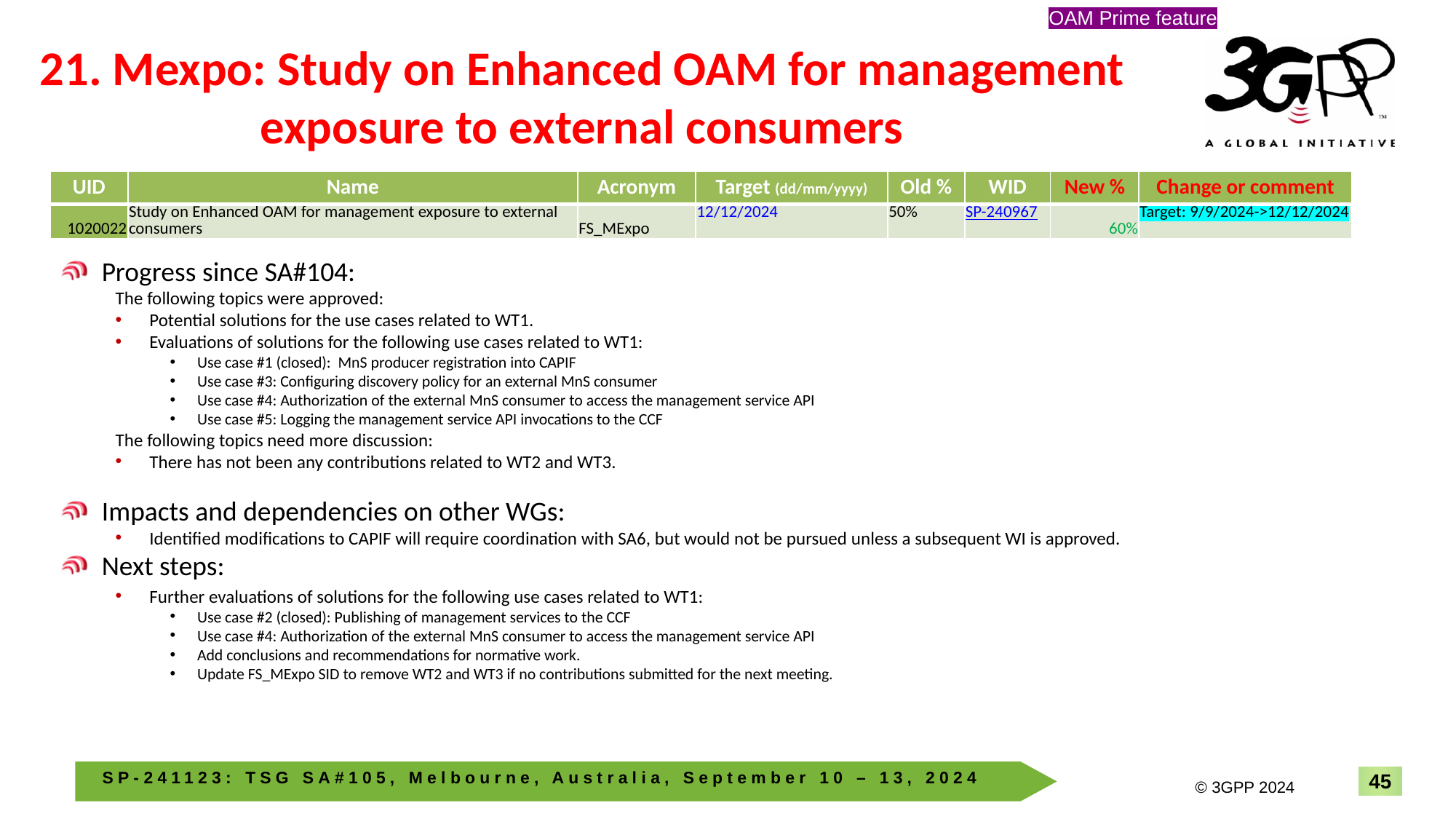

OAM Prime feature
# 21. Mexpo: Study on Enhanced OAM for management exposure to external consumers
| UID | Name | Acronym | Target (dd/mm/yyyy) | Old % | WID | New % | Change or comment |
| --- | --- | --- | --- | --- | --- | --- | --- |
| 1020022 | Study on Enhanced OAM for management exposure to external consumers | FS\_MExpo | 12/12/2024 | 50% | SP-240967 | 60% | Target: 9/9/2024->12/12/2024 |
Progress since SA#104:
The following topics were approved:
Potential solutions for the use cases related to WT1.
Evaluations of solutions for the following use cases related to WT1:
Use case #1 (closed):  MnS producer registration into CAPIF
Use case #3: Configuring discovery policy for an external MnS consumer
Use case #4: Authorization of the external MnS consumer to access the management service API
Use case #5: Logging the management service API invocations to the CCF
The following topics need more discussion:
There has not been any contributions related to WT2 and WT3.

Impacts and dependencies on other WGs:
Identified modifications to CAPIF will require coordination with SA6, but would not be pursued unless a subsequent WI is approved.
Next steps:
Further evaluations of solutions for the following use cases related to WT1:
Use case #2 (closed): Publishing of management services to the CCF
Use case #4: Authorization of the external MnS consumer to access the management service API
Add conclusions and recommendations for normative work.
Update FS_MExpo SID to remove WT2 and WT3 if no contributions submitted for the next meeting.